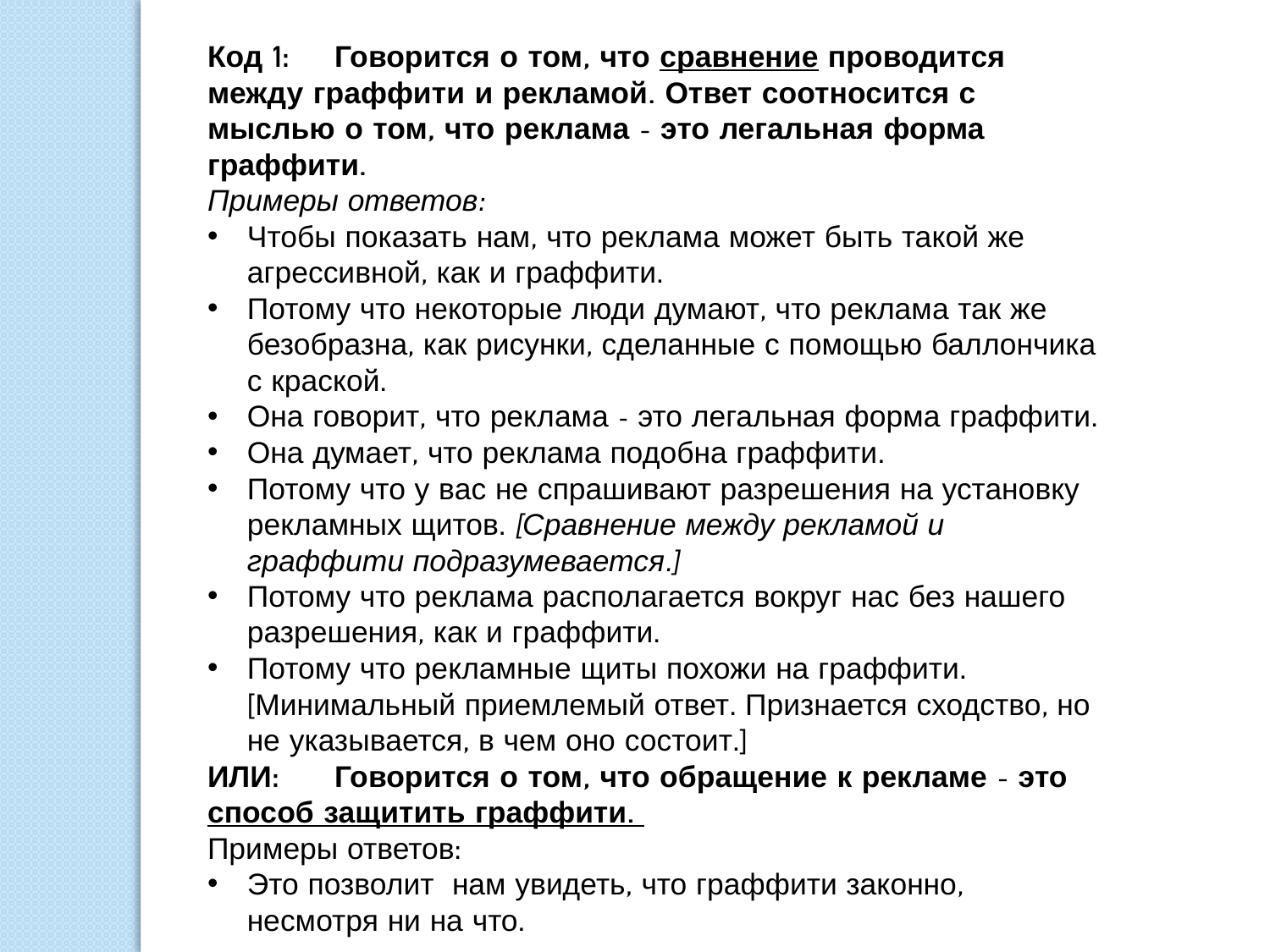

Код 1:	Говорится о том, что сравнение проводится между граффити и рекламой. Ответ соотносится с мыслью о том, что реклама - это легальная форма граффити.
Примеры ответов:
Чтобы показать нам, что реклама может быть такой же агрессивной, как и граффити.
Потому что некоторые люди думают, что реклама так же безобразна, как рисунки, сделанные с помощью баллончика с краской.
Она говорит, что реклама - это легальная форма граффити.
Она думает, что реклама подобна граффити.
Потому что у вас не спрашивают разрешения на установку рекламных щитов. [Сравнение между рекламой и граффити подразумевается.]
Потому что реклама располагается вокруг нас без нашего разрешения, как и граффити.
Потому что рекламные щиты похожи на граффити. [Минимальный приемлемый ответ. Признается сходство, но не указывается, в чем оно состоит.]
ИЛИ:	Говорится о том, что обращение к рекламе - это способ защитить граффити.
Примеры ответов:
Это позволит  нам увидеть, что граффити законно, несмотря ни на что.